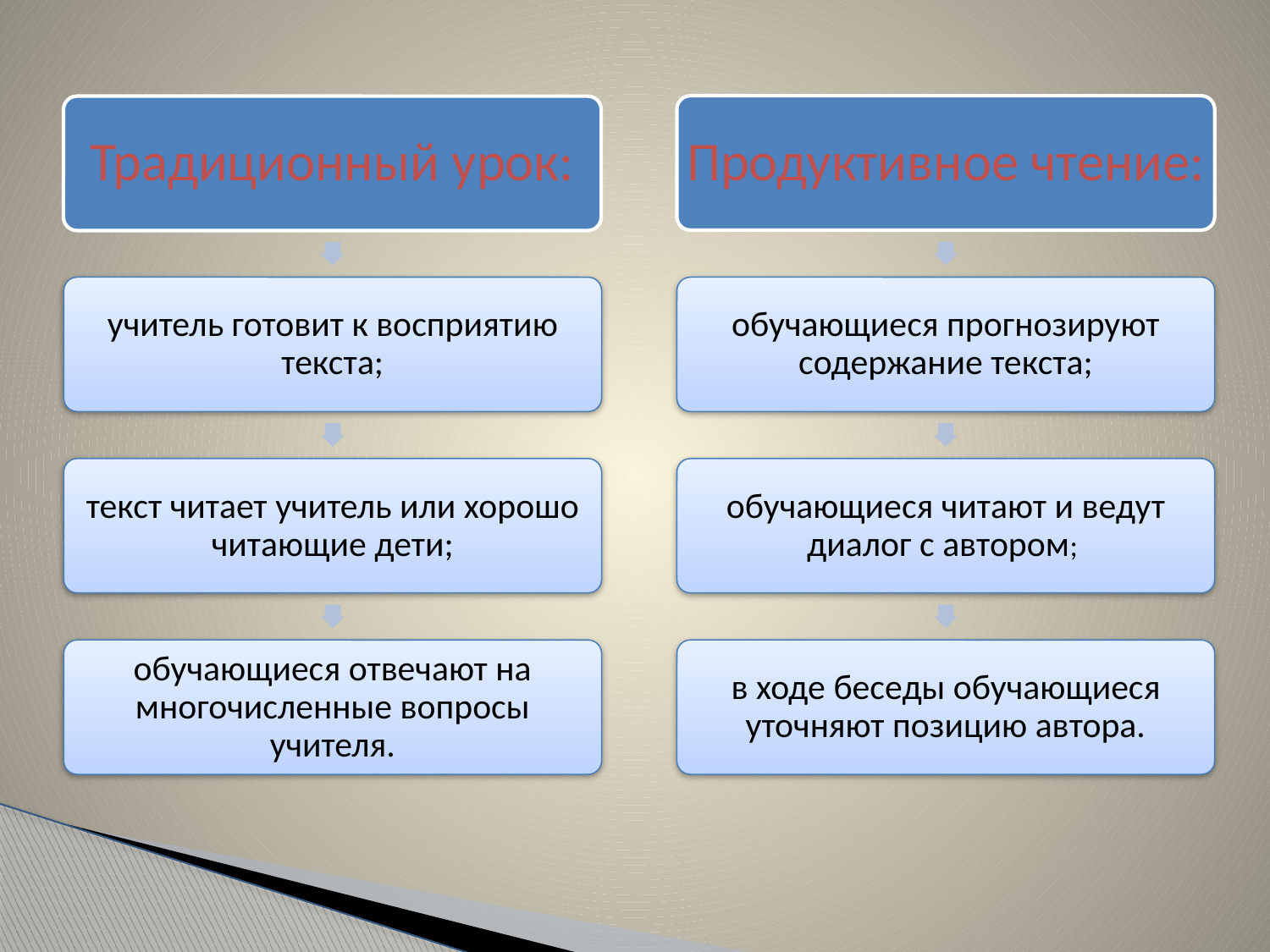

Традиционный урок:
учитель готовит к восприятию текста;
текст читает учитель или хорошо читающие дети;
обучающиеся отвечают на многочисленные вопросы учителя.
Продуктивное чтение:
обучающиеся прогнозируют содержание текста;
обучающиеся читают и ведут диалог с автором;
в ходе беседы обучающиеся уточняют позицию автора.